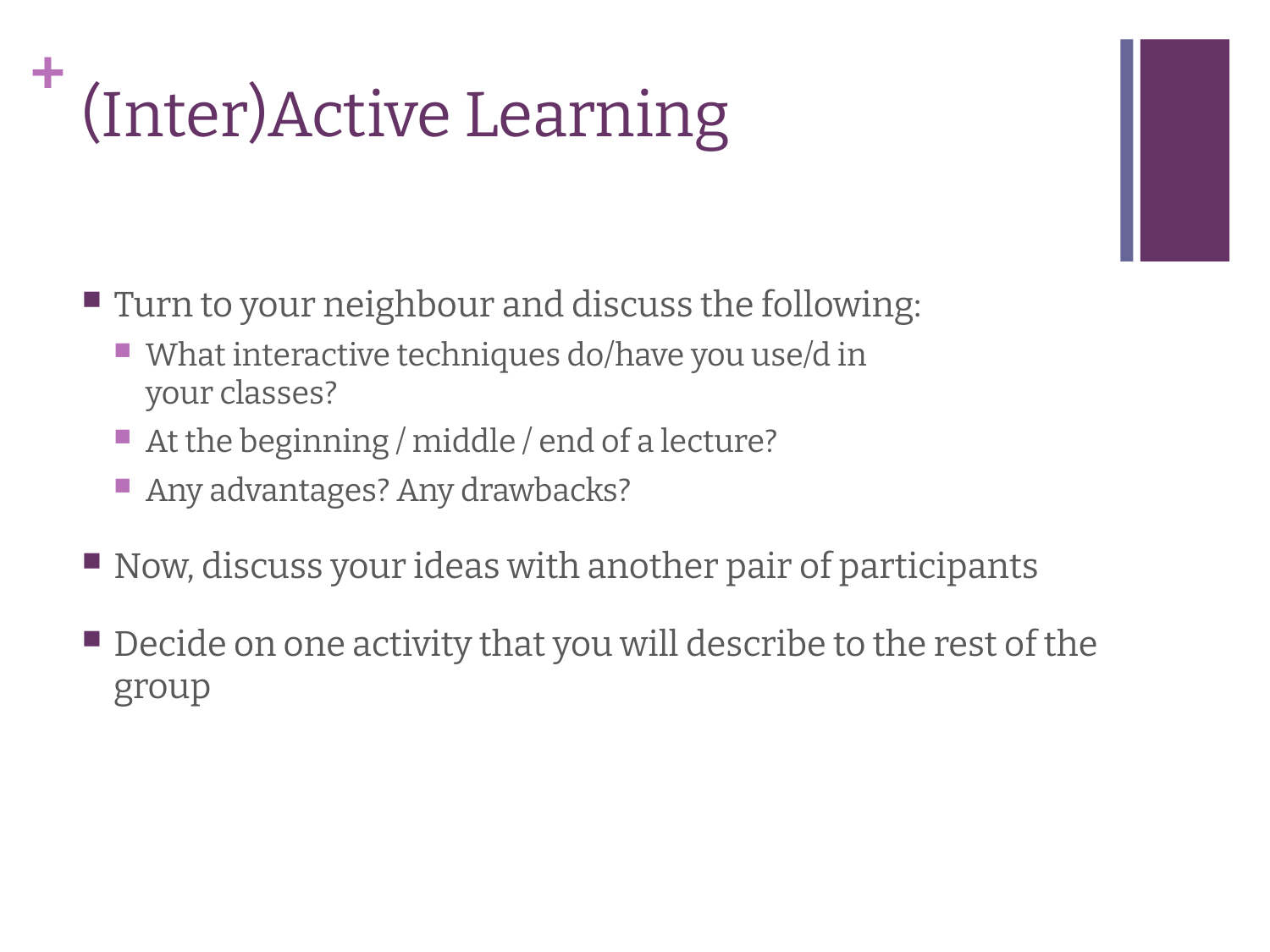

# (Inter)Active Learning
Turn to your neighbour and discuss the following:
What interactive techniques do/have you use/d in
your classes?
At the beginning / middle / end of a lecture?
Any advantages? Any drawbacks?
Now, discuss your ideas with another pair of participants
Decide on one activity that you will describe to the rest of the group